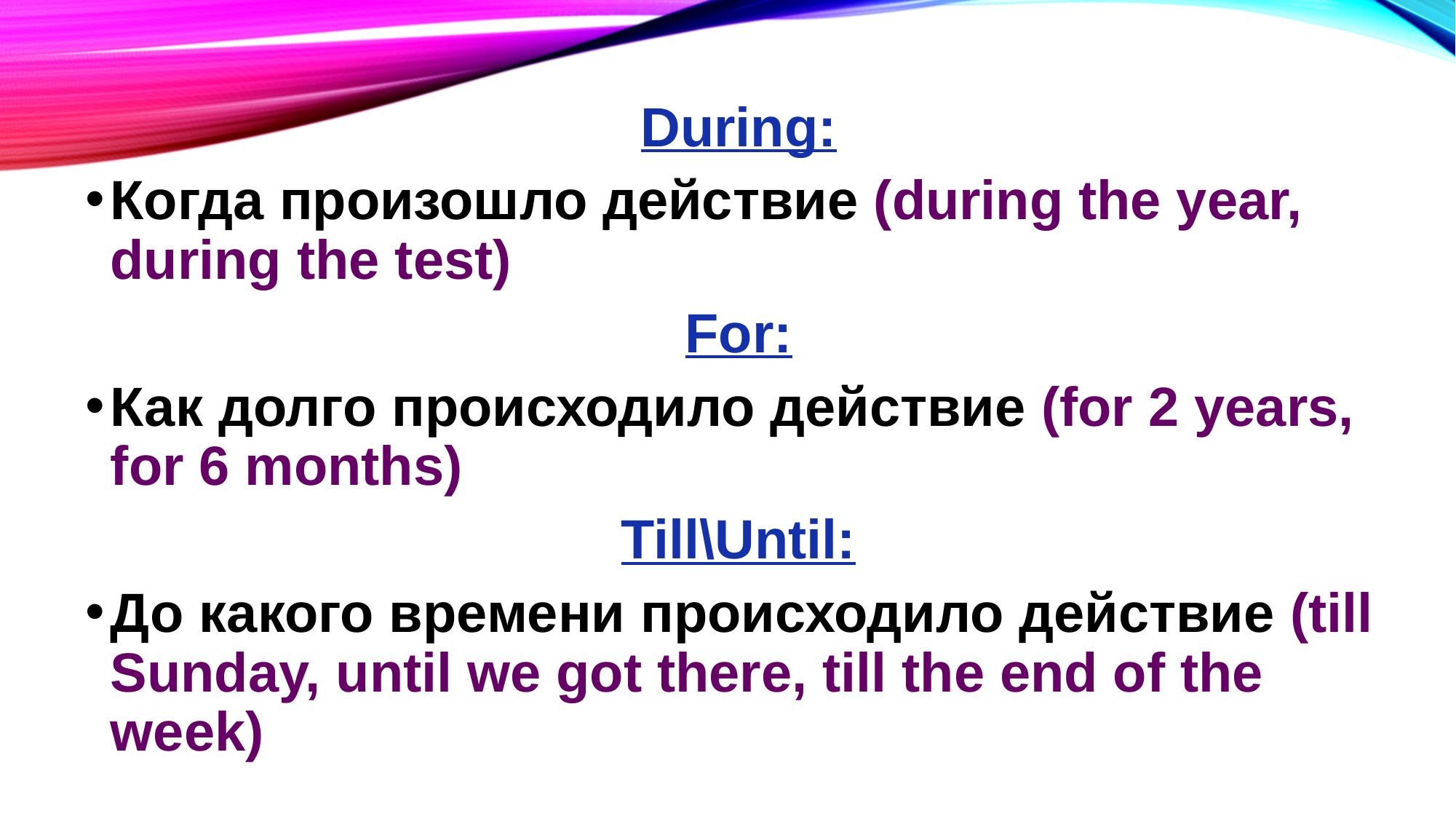

During:
Когда произошло действие (during the year, during the test)
For:
Как долго происходило действие (for 2 years, for 6 months)
Till\Until:
До какого времени происходило действие (till Sunday, until we got there, till the end of the week)